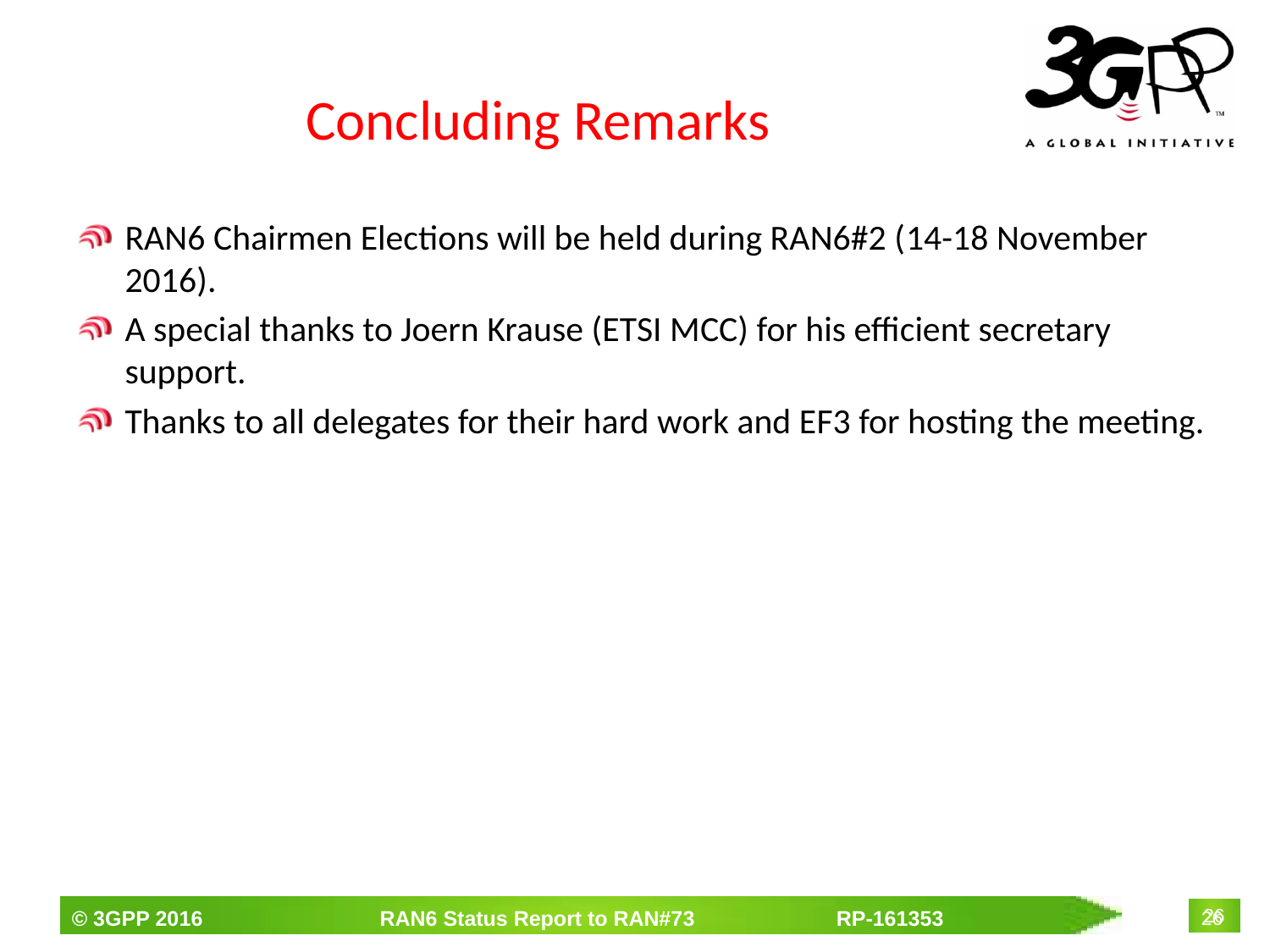

# Concluding Remarks
RAN6 Chairmen Elections will be held during RAN6#2 (14-18 November 2016).
A special thanks to Joern Krause (ETSI MCC) for his efficient secretary support.
Thanks to all delegates for their hard work and EF3 for hosting the meeting.
26